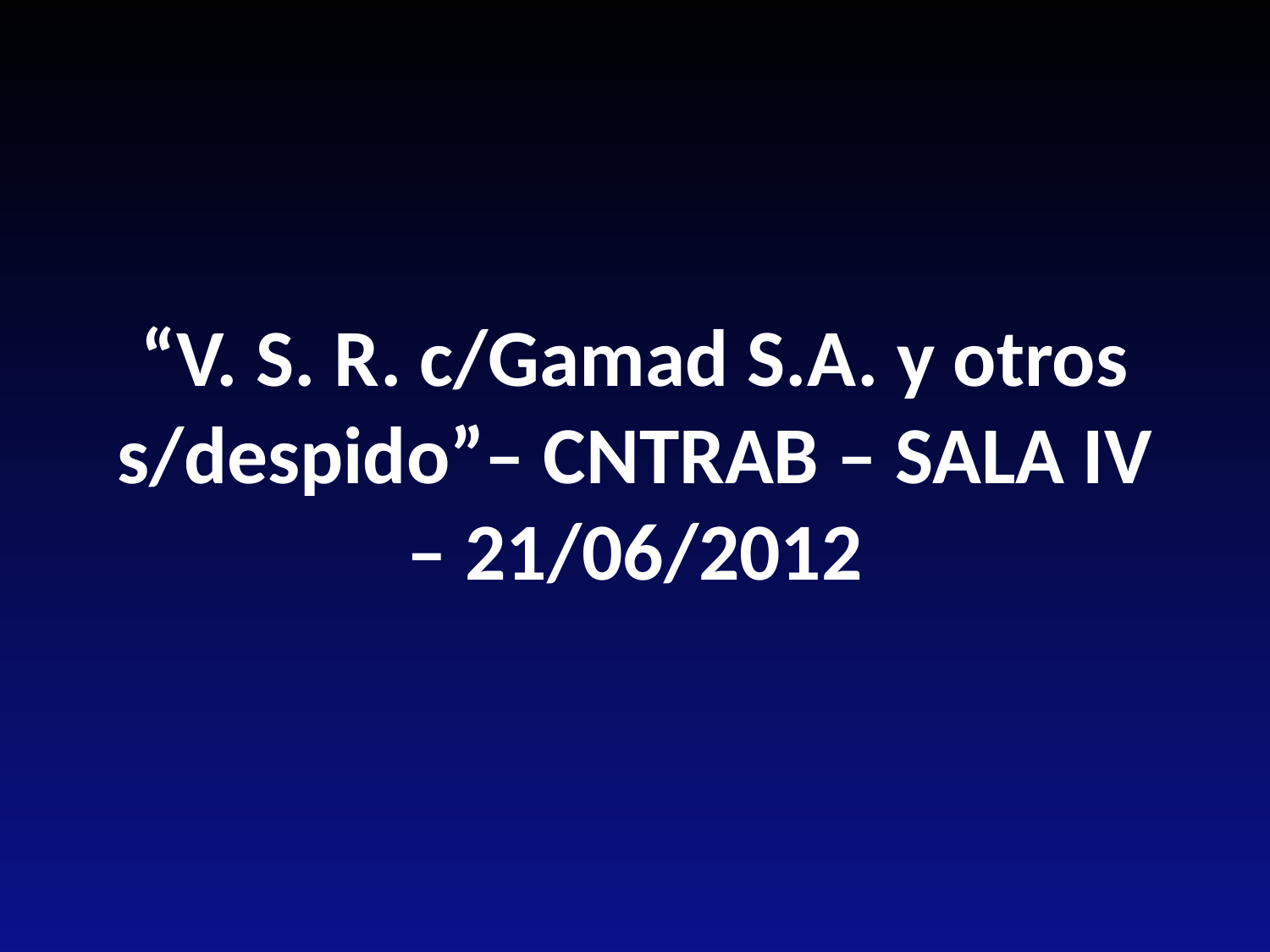

# “V. S. R. c/Gamad S.A. y otros s/despido”– CNTRAB – SALA IV – 21/06/2012